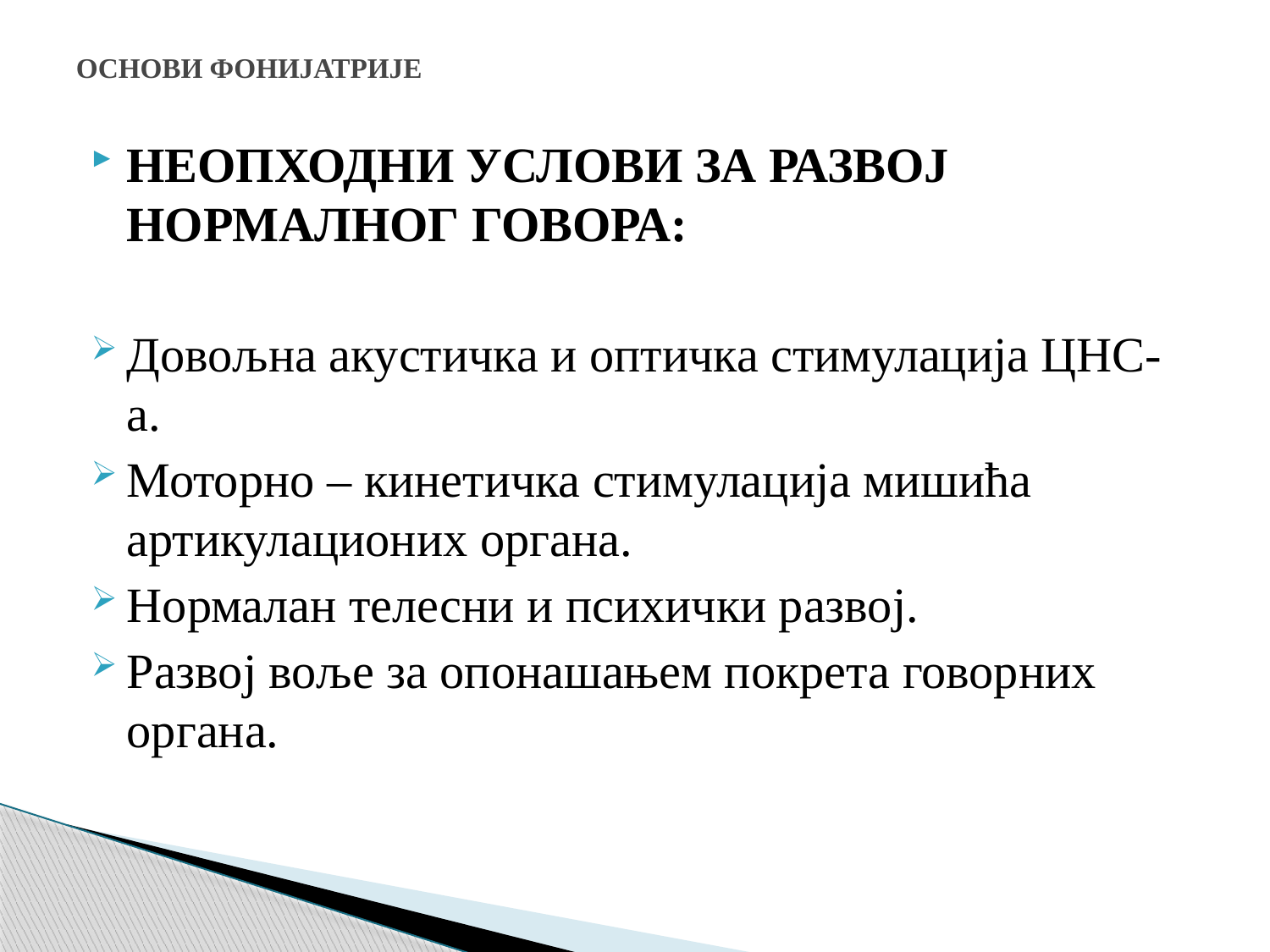

# ОСНОВИ ФОНИЈАТРИЈЕ
НЕОПХОДНИ УСЛОВИ ЗА РАЗВОЈ НОРМАЛНОГ ГОВОРА:

Довољна акустичка и оптичка стимулација ЦНС-а.
Моторно – кинетичка стимулација мишића артикулационих органа.
Нормалан телесни и психички развој.
Развој воље за опонашањем покрета говорних органа.